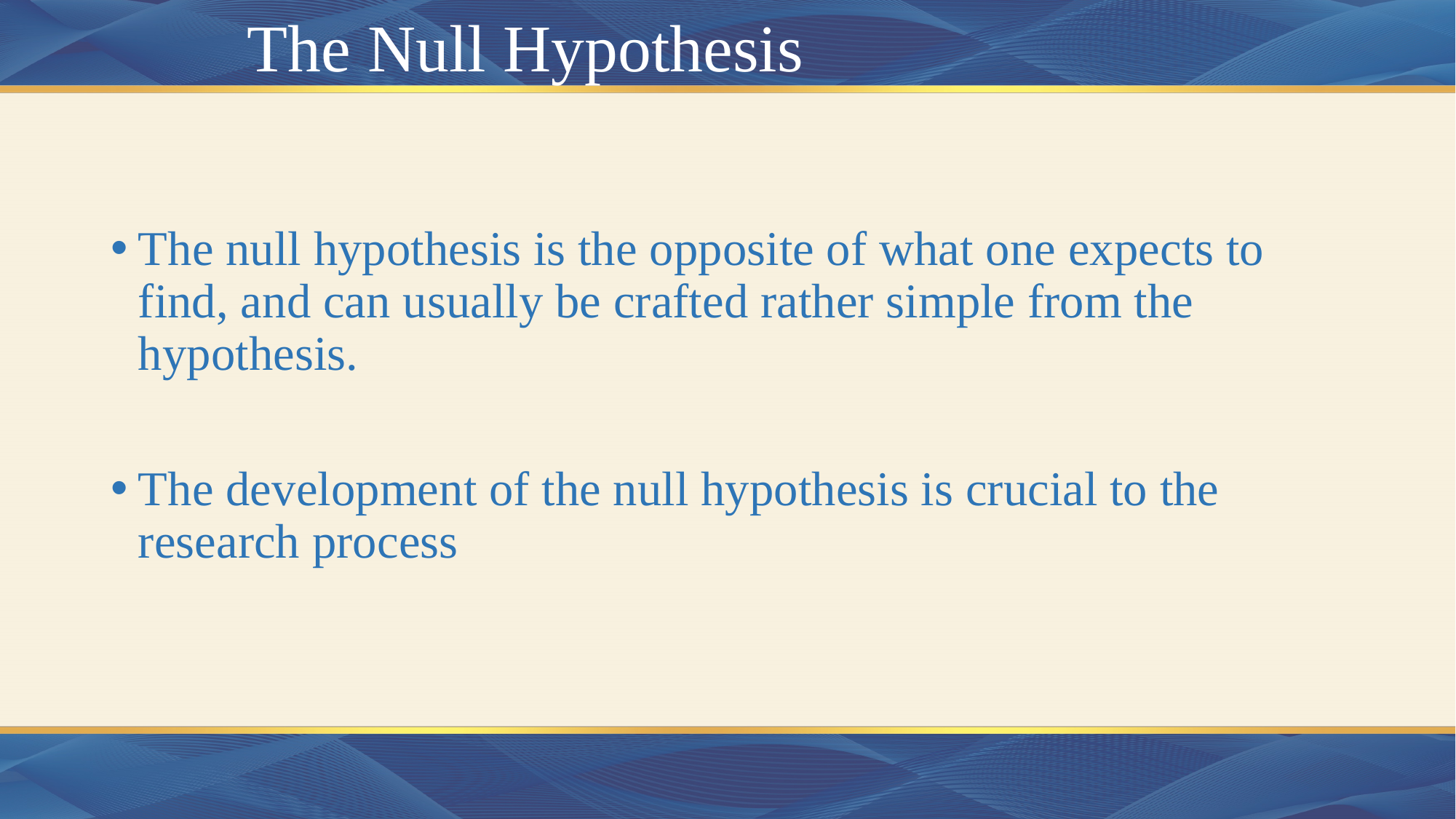

# The Null Hypothesis
The null hypothesis is the opposite of what one expects to find, and can usually be crafted rather simple from the hypothesis.

The development of the null hypothesis is crucial to the research process